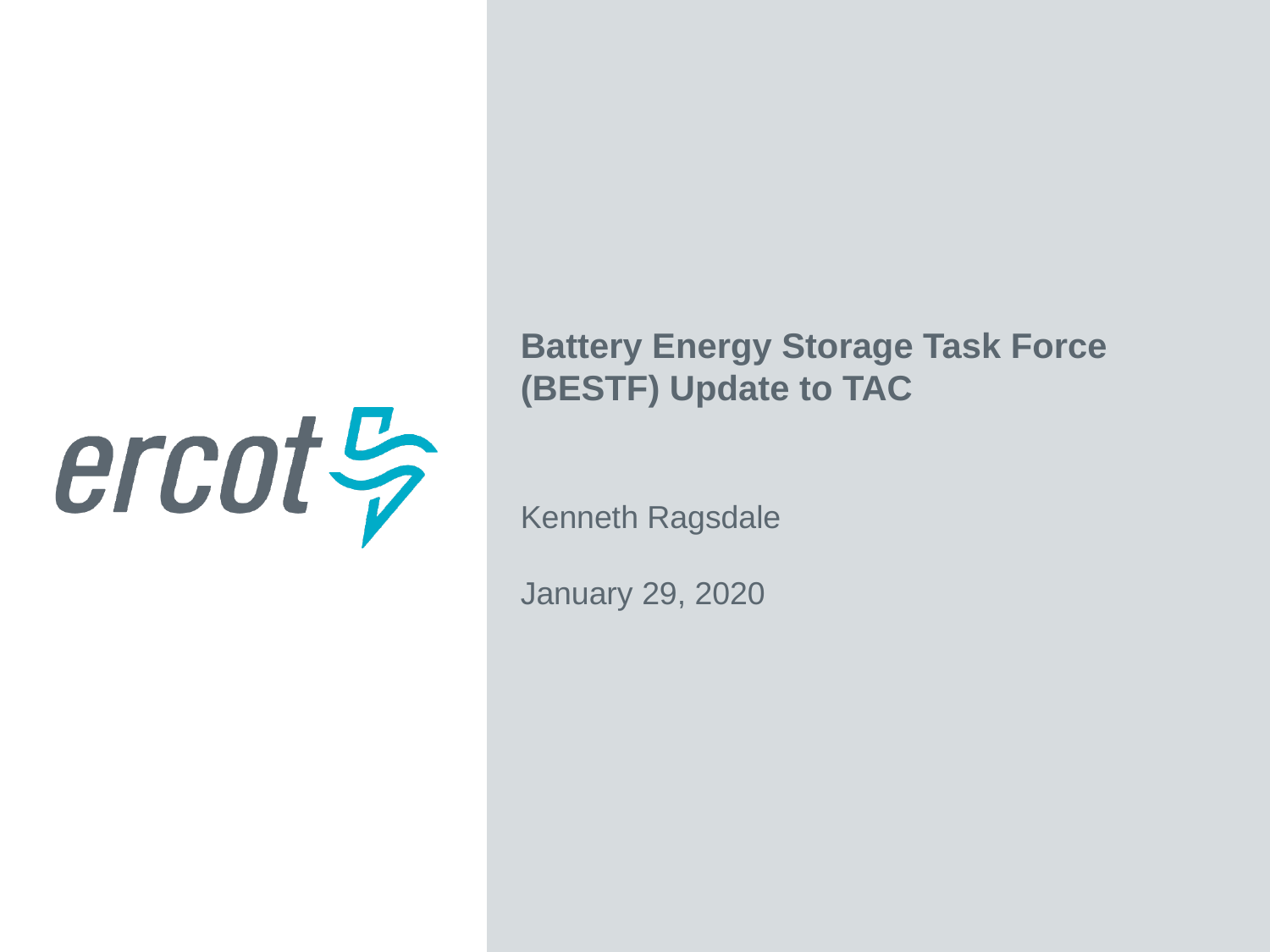

Battery Energy Storage Task Force (BESTF) Update to TAC

Kenneth Ragsdale

January 29, 2020